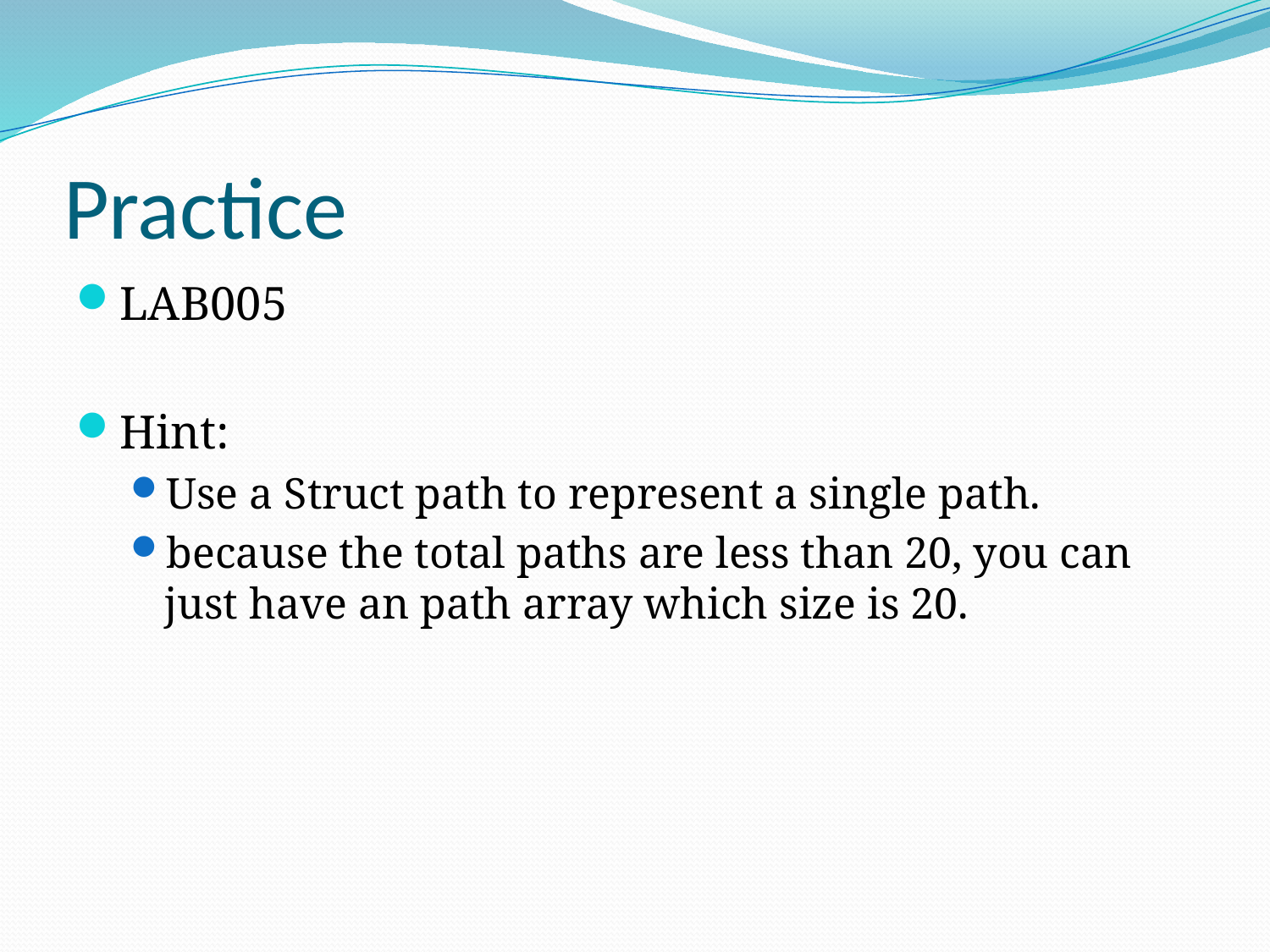

# Practice
LAB005

Hint:
Use a Struct path to represent a single path.
because the total paths are less than 20, you can just have an path array which size is 20.